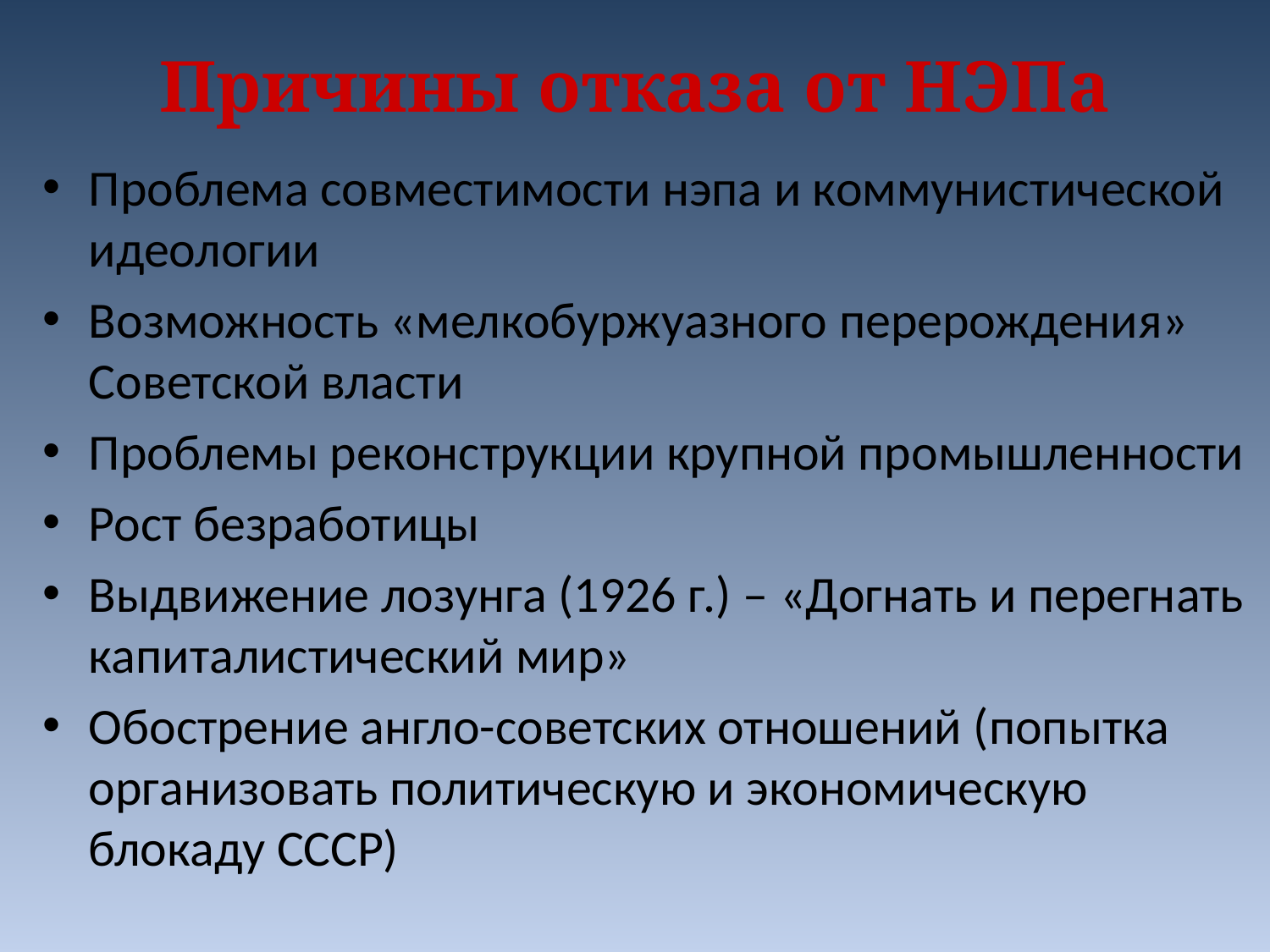

# Причины отказа от НЭПа
Проблема совместимости нэпа и коммунистической идеологии
Возможность «мелкобуржуазного перерождения» Советской власти
Проблемы реконструкции крупной промышленности
Рост безработицы
Выдвижение лозунга (1926 г.) – «Догнать и перегнать капиталистический мир»
Обострение англо-советских отношений (попытка организовать политическую и экономическую блокаду СССР)